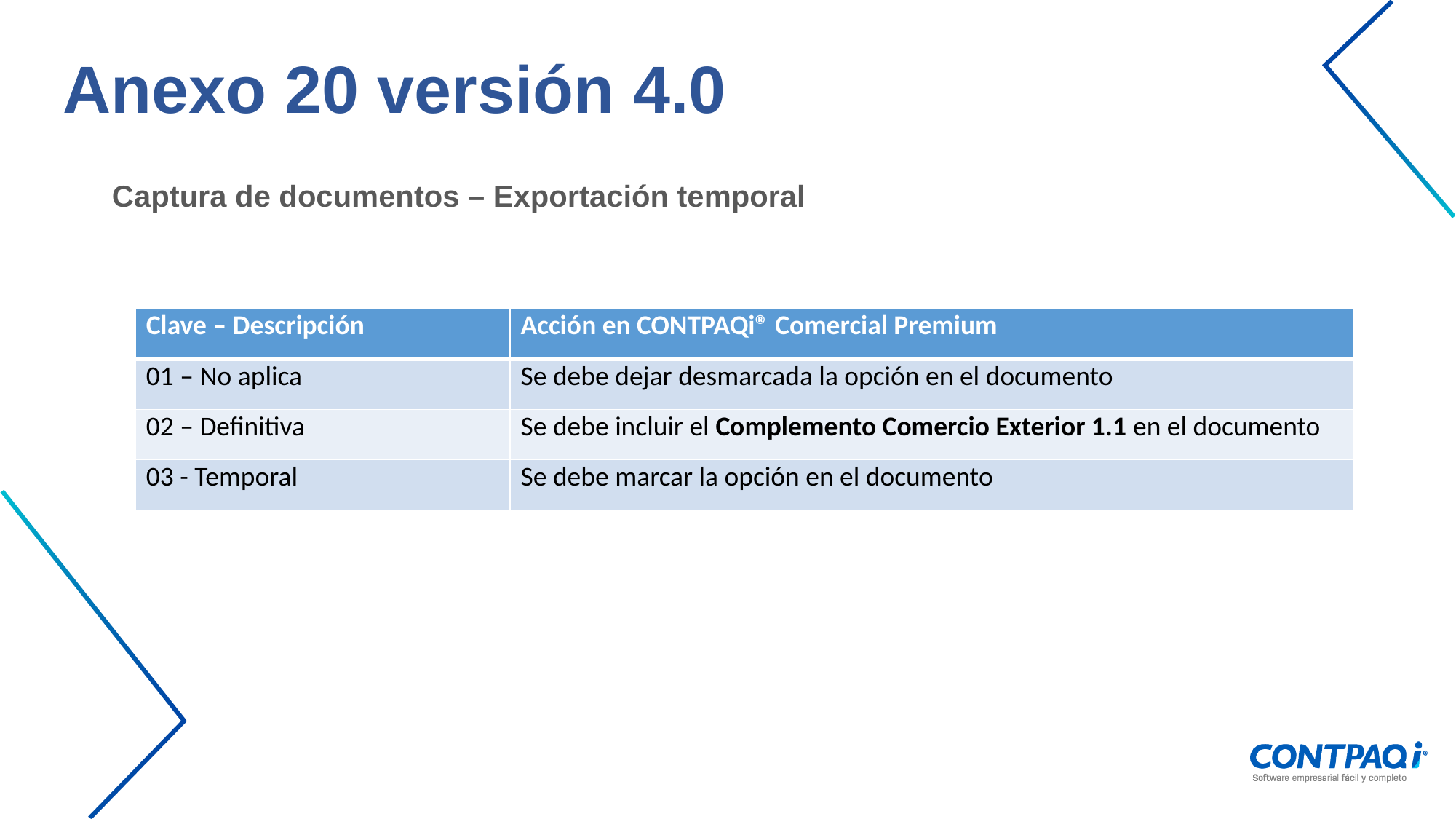

# Anexo 20 versión 4.0
Captura de documentos – Exportación temporal
| Clave – Descripción | Acción en CONTPAQi® Comercial Premium |
| --- | --- |
| 01 – No aplica | Se debe dejar desmarcada la opción en el documento |
| 02 – Definitiva | Se debe incluir el Complemento Comercio Exterior 1.1 en el documento |
| 03 - Temporal | Se debe marcar la opción en el documento |